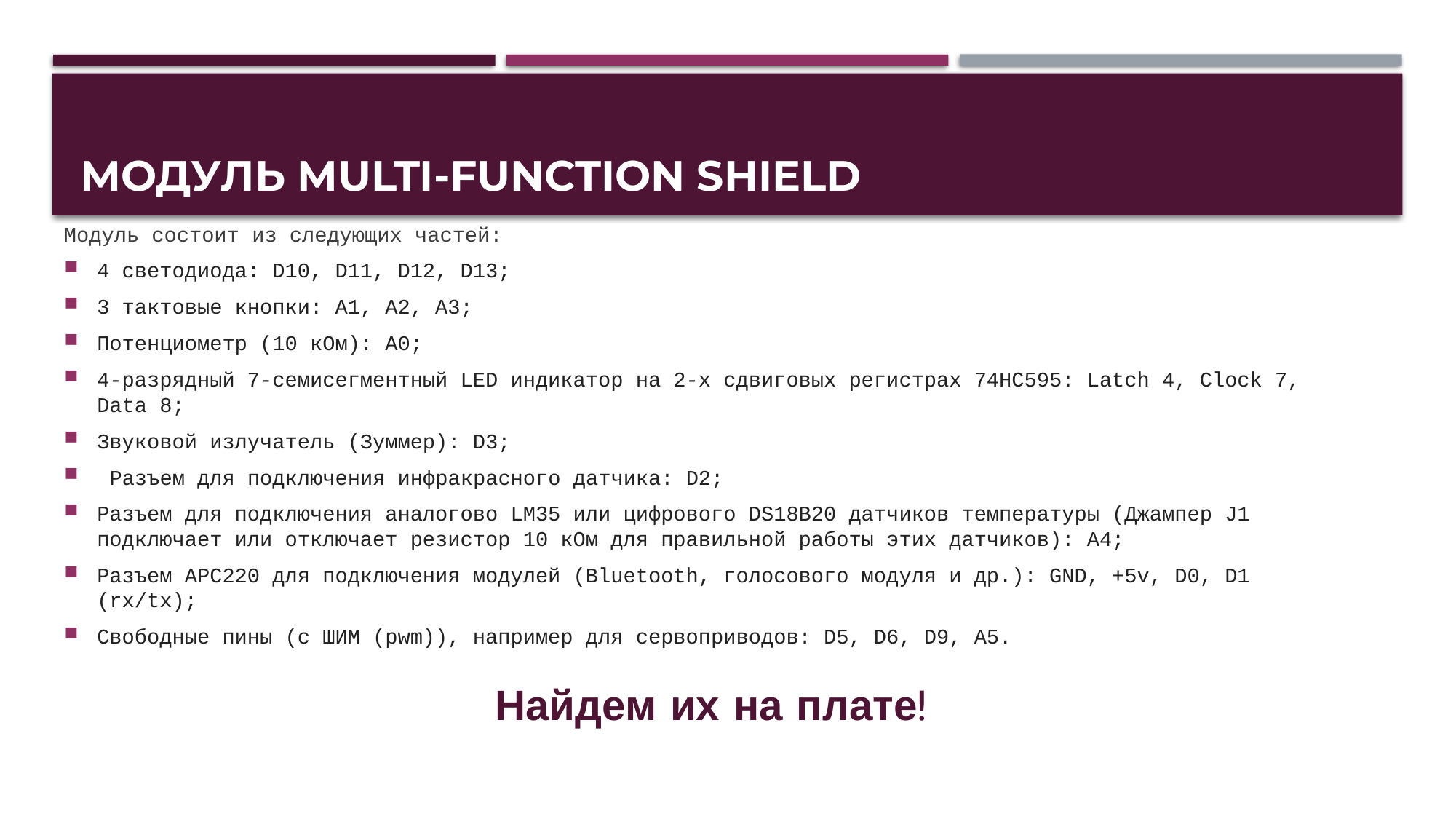

# модуль Multi-function Shield
Модуль состоит из следующих частей:
4 светодиода: D10, D11, D12, D13;
3 тактовые кнопки: A1, A2, A3;
Потенциометр (10 кОм): A0;
4-разрядный 7-семисегментный LED индикатор на 2-х сдвиговых регистрах 74HC595: Latch 4, Clock 7, Data 8;
Звуковой излучатель (Зуммер): D3;
 Разъем для подключения инфракрасного датчика: D2;
Разъем для подключения аналогово LM35 или цифрового DS18B20 датчиков температуры (Джампер J1 подключает или отключает резистор 10 кОм для правильной работы этих датчиков): A4;
Разъем APC220 для подключения модулей (Bluetooth, голосового модуля и др.): GND, +5v, D0, D1 (rx/tx);
Свободные пины (с ШИМ (pwm)), например для сервоприводов: D5, D6, D9, A5.
Найдем их на плате!